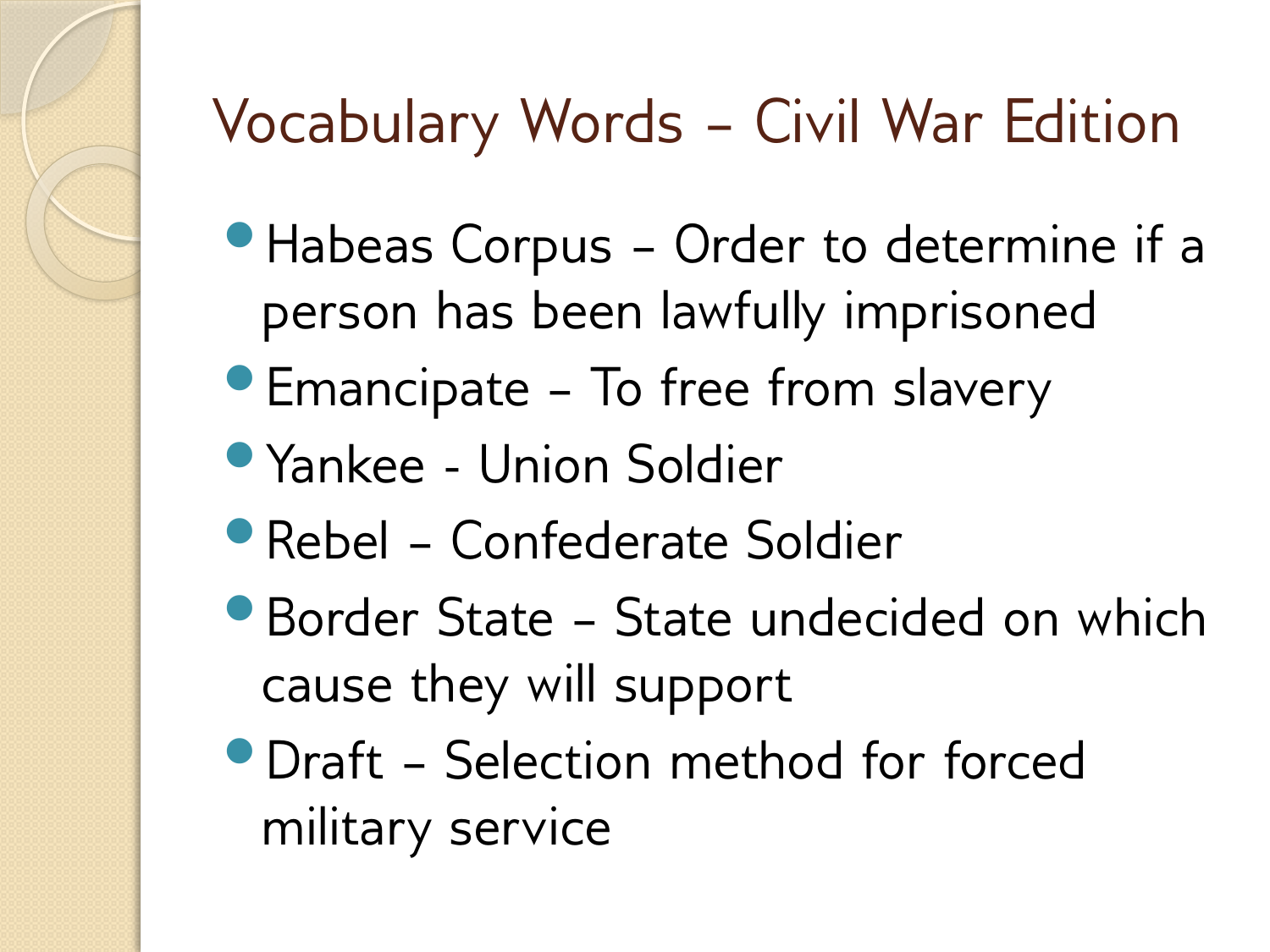

# Vocabulary Words – Civil War Edition
Habeas Corpus – Order to determine if a person has been lawfully imprisoned
Emancipate – To free from slavery
Yankee - Union Soldier
Rebel – Confederate Soldier
Border State – State undecided on which cause they will support
Draft – Selection method for forced military service